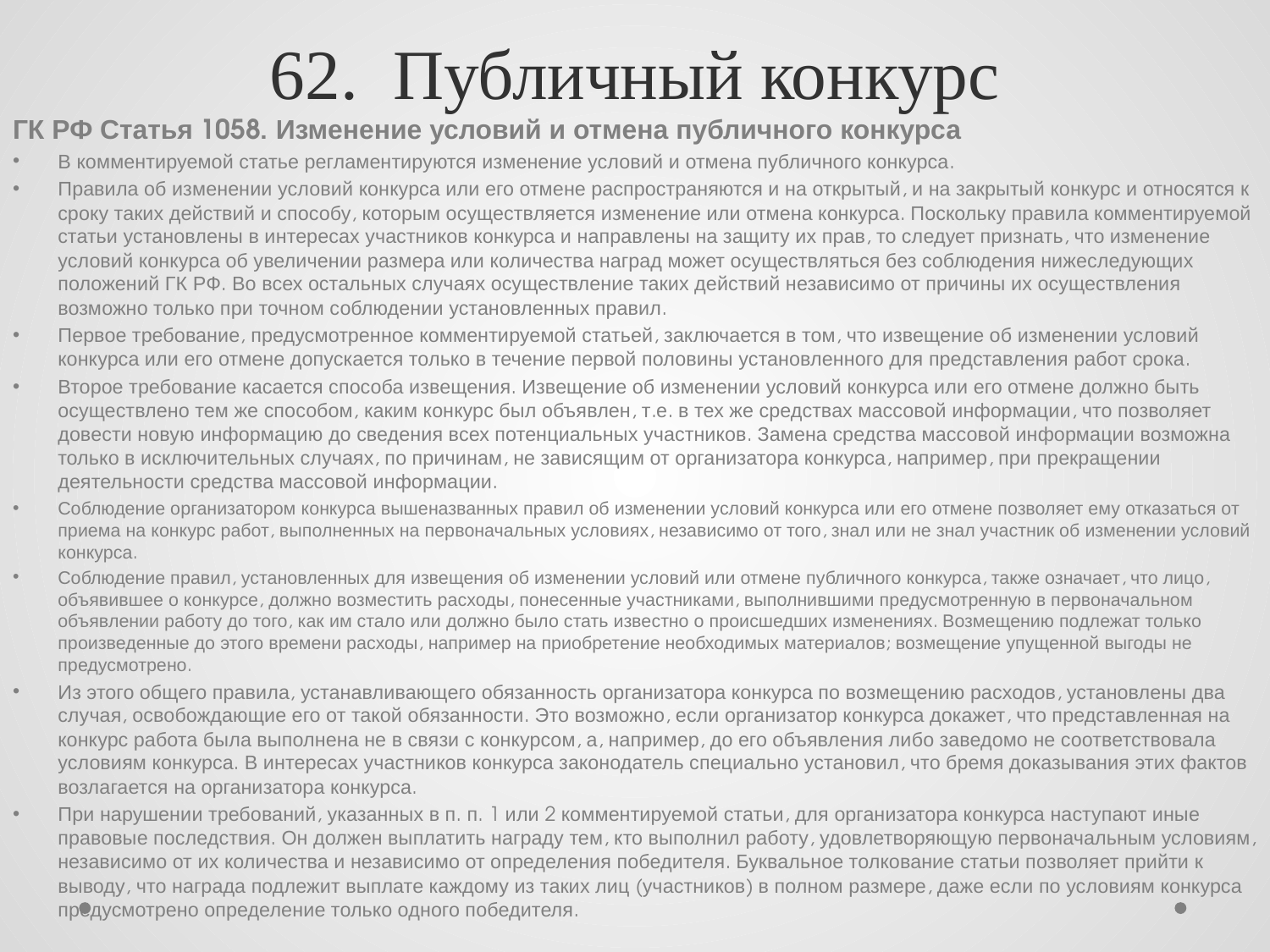

# 62.  Публичный конкурс
ГК РФ Статья 1058. Изменение условий и отмена публичного конкурса
В комментируемой статье регламентируются изменение условий и отмена публичного конкурса.
Правила об изменении условий конкурса или его отмене распространяются и на открытый, и на закрытый конкурс и относятся к сроку таких действий и способу, которым осуществляется изменение или отмена конкурса. Поскольку правила комментируемой статьи установлены в интересах участников конкурса и направлены на защиту их прав, то следует признать, что изменение условий конкурса об увеличении размера или количества наград может осуществляться без соблюдения нижеследующих положений ГК РФ. Во всех остальных случаях осуществление таких действий независимо от причины их осуществления возможно только при точном соблюдении установленных правил.
Первое требование, предусмотренное комментируемой статьей, заключается в том, что извещение об изменении условий конкурса или его отмене допускается только в течение первой половины установленного для представления работ срока.
Второе требование касается способа извещения. Извещение об изменении условий конкурса или его отмене должно быть осуществлено тем же способом, каким конкурс был объявлен, т.е. в тех же средствах массовой информации, что позволяет довести новую информацию до сведения всех потенциальных участников. Замена средства массовой информации возможна только в исключительных случаях, по причинам, не зависящим от организатора конкурса, например, при прекращении деятельности средства массовой информации.
Соблюдение организатором конкурса вышеназванных правил об изменении условий конкурса или его отмене позволяет ему отказаться от приема на конкурс работ, выполненных на первоначальных условиях, независимо от того, знал или не знал участник об изменении условий конкурса.
Соблюдение правил, установленных для извещения об изменении условий или отмене публичного конкурса, также означает, что лицо, объявившее о конкурсе, должно возместить расходы, понесенные участниками, выполнившими предусмотренную в первоначальном объявлении работу до того, как им стало или должно было стать известно о происшедших изменениях. Возмещению подлежат только произведенные до этого времени расходы, например на приобретение необходимых материалов; возмещение упущенной выгоды не предусмотрено.
Из этого общего правила, устанавливающего обязанность организатора конкурса по возмещению расходов, установлены два случая, освобождающие его от такой обязанности. Это возможно, если организатор конкурса докажет, что представленная на конкурс работа была выполнена не в связи с конкурсом, а, например, до его объявления либо заведомо не соответствовала условиям конкурса. В интересах участников конкурса законодатель специально установил, что бремя доказывания этих фактов возлагается на организатора конкурса.
При нарушении требований, указанных в п. п. 1 или 2 комментируемой статьи, для организатора конкурса наступают иные правовые последствия. Он должен выплатить награду тем, кто выполнил работу, удовлетворяющую первоначальным условиям, независимо от их количества и независимо от определения победителя. Буквальное толкование статьи позволяет прийти к выводу, что награда подлежит выплате каждому из таких лиц (участников) в полном размере, даже если по условиям конкурса предусмотрено определение только одного победителя.